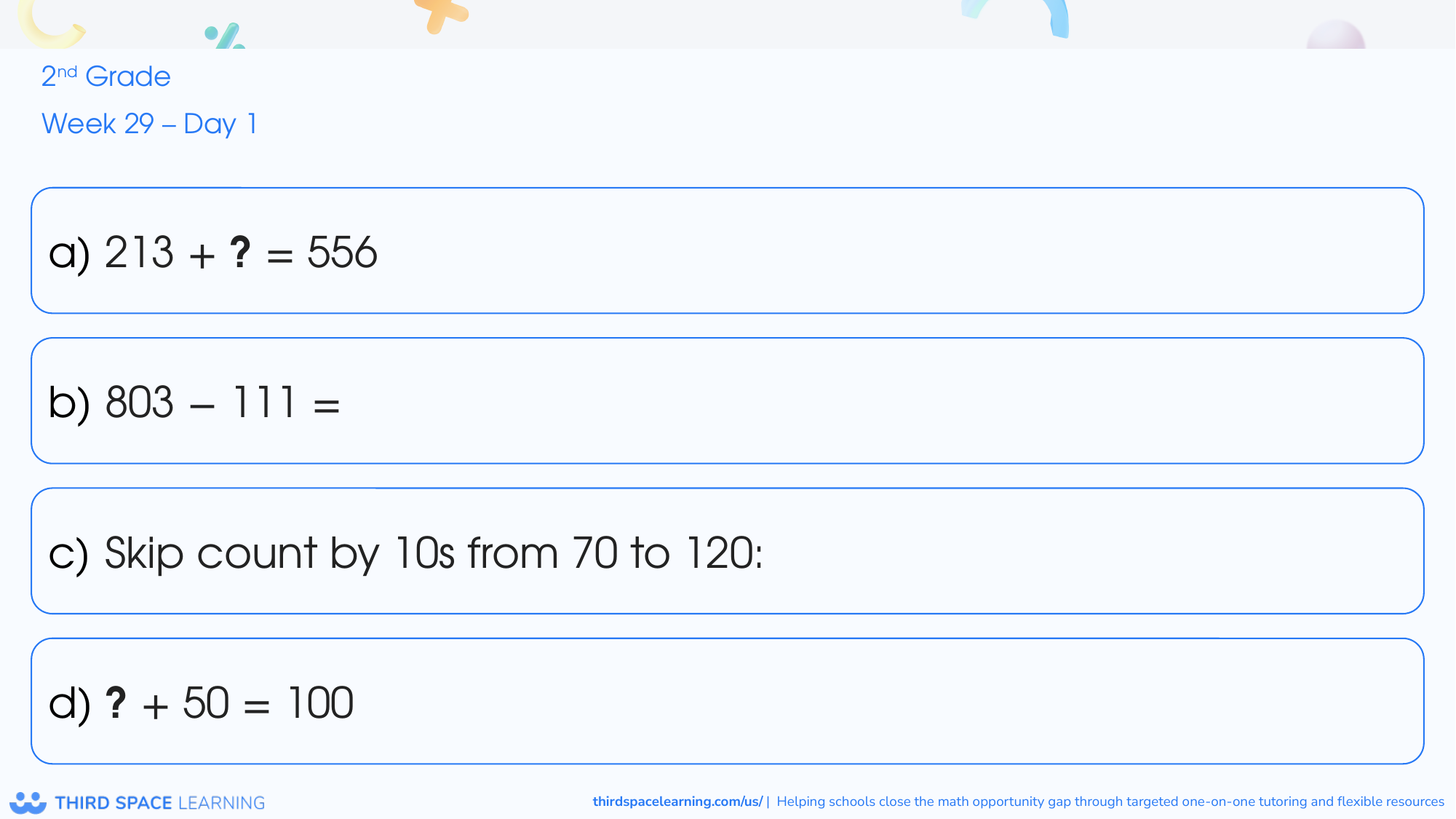

2nd Grade
Week 29 – Day 1
213 + ? = 556
803 − 111 =
Skip count by 10s from 70 to 120:
? + 50 = 100